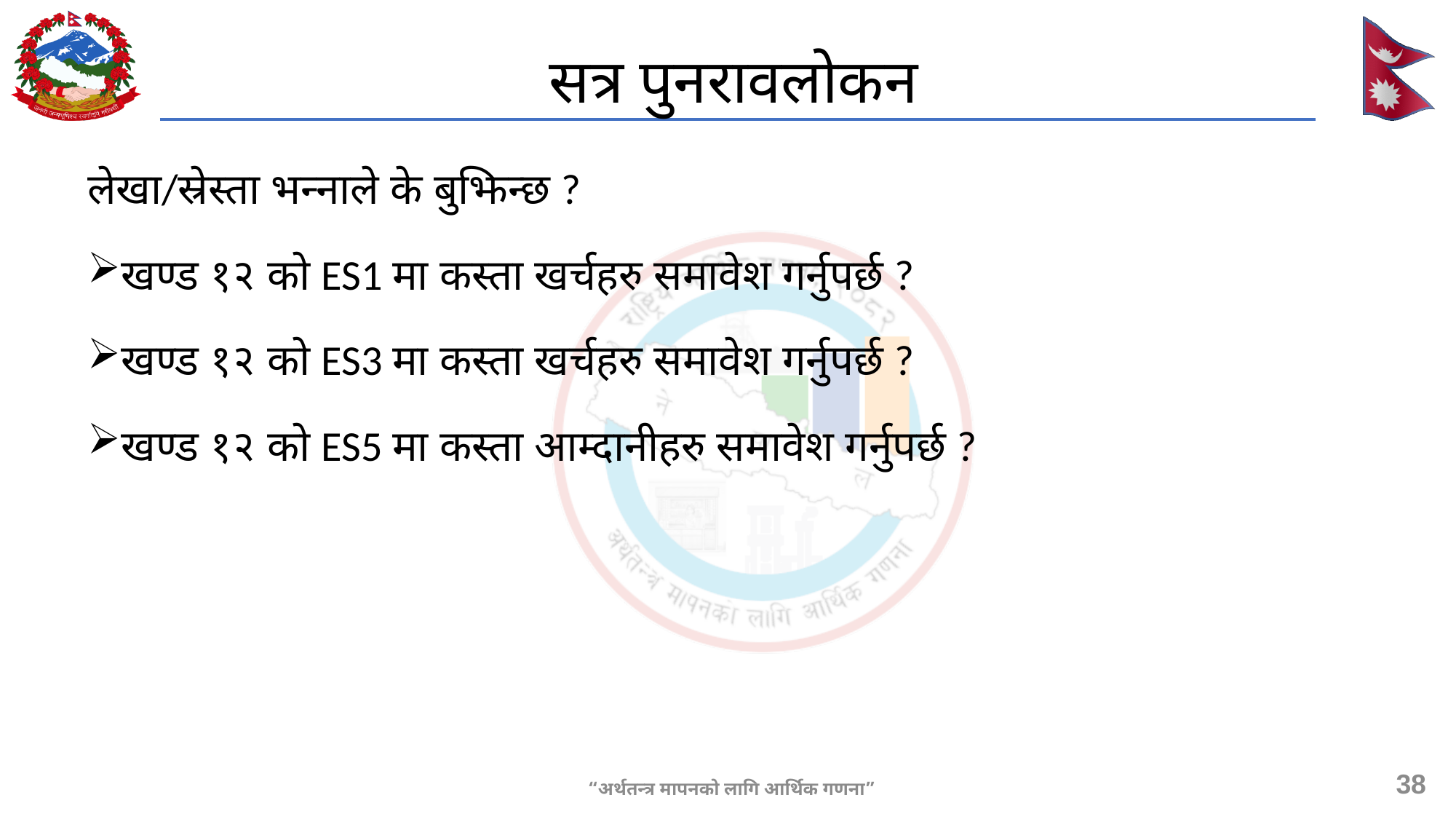

# सत्र पुनरावलोकन
लेखा/स्रेस्ता भन्नाले के बुझिन्छ ?
खण्ड १२ को ES1 मा कस्ता खर्चहरु समावेश गर्नुपर्छ ?
खण्ड १२ को ES3 मा कस्ता खर्चहरु समावेश गर्नुपर्छ ?
खण्ड १२ को ES5 मा कस्ता आम्दानीहरु समावेश गर्नुपर्छ ?

38
“अर्थतन्त्र मापनको लागि आर्थिक गणना”